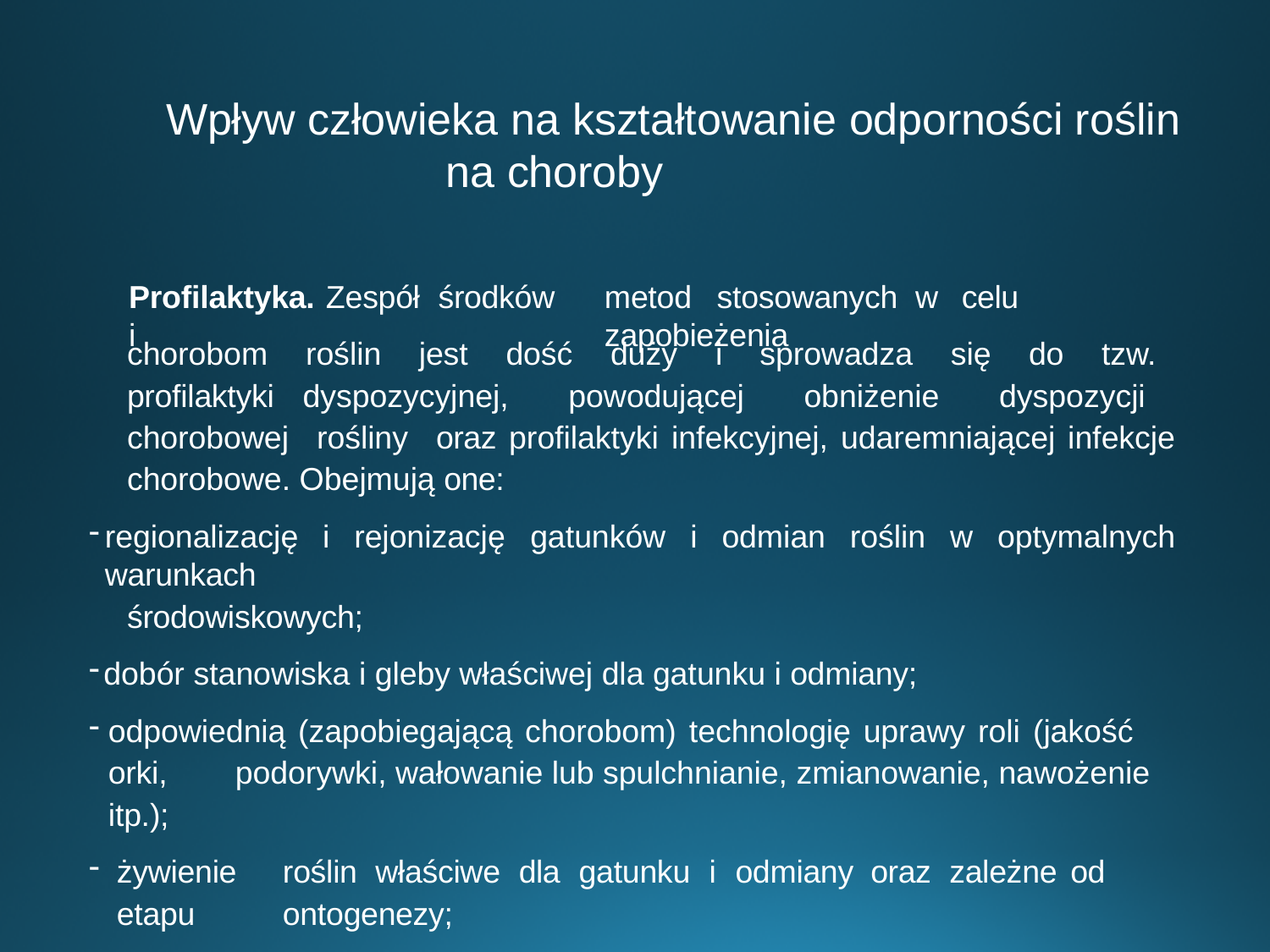

# Wpływ człowieka na kształtowanie odporności roślin na choroby
Profilaktyka.	Zespół	środków	i
metod	stosowanych	w	celu	zapobieżenia
chorobom  roślin  jest  dość  duży  i  sprowadza  się  do  tzw.  profilaktyki dyspozycyjnej,  powodującej  obniżenie  dyspozycji  chorobowej  rośliny  oraz profilaktyki infekcyjnej, udaremniającej infekcje chorobowe. Obejmują one:
regionalizację i rejonizację gatunków i odmian roślin w optymalnych warunkach
środowiskowych;
dobór stanowiska i gleby właściwej dla gatunku i odmiany;
odpowiednią (zapobiegającą chorobom) technologię uprawy roli (jakość orki, 	podorywki, wałowanie lub spulchnianie, zmianowanie, nawożenie itp.);
żywienie	roślin	właściwe	dla	gatunku	i	odmiany	oraz	zależne	od	etapu 	ontogenezy;
dobór wysokiej jakości materiału siewnego (rozmnożeniowego)